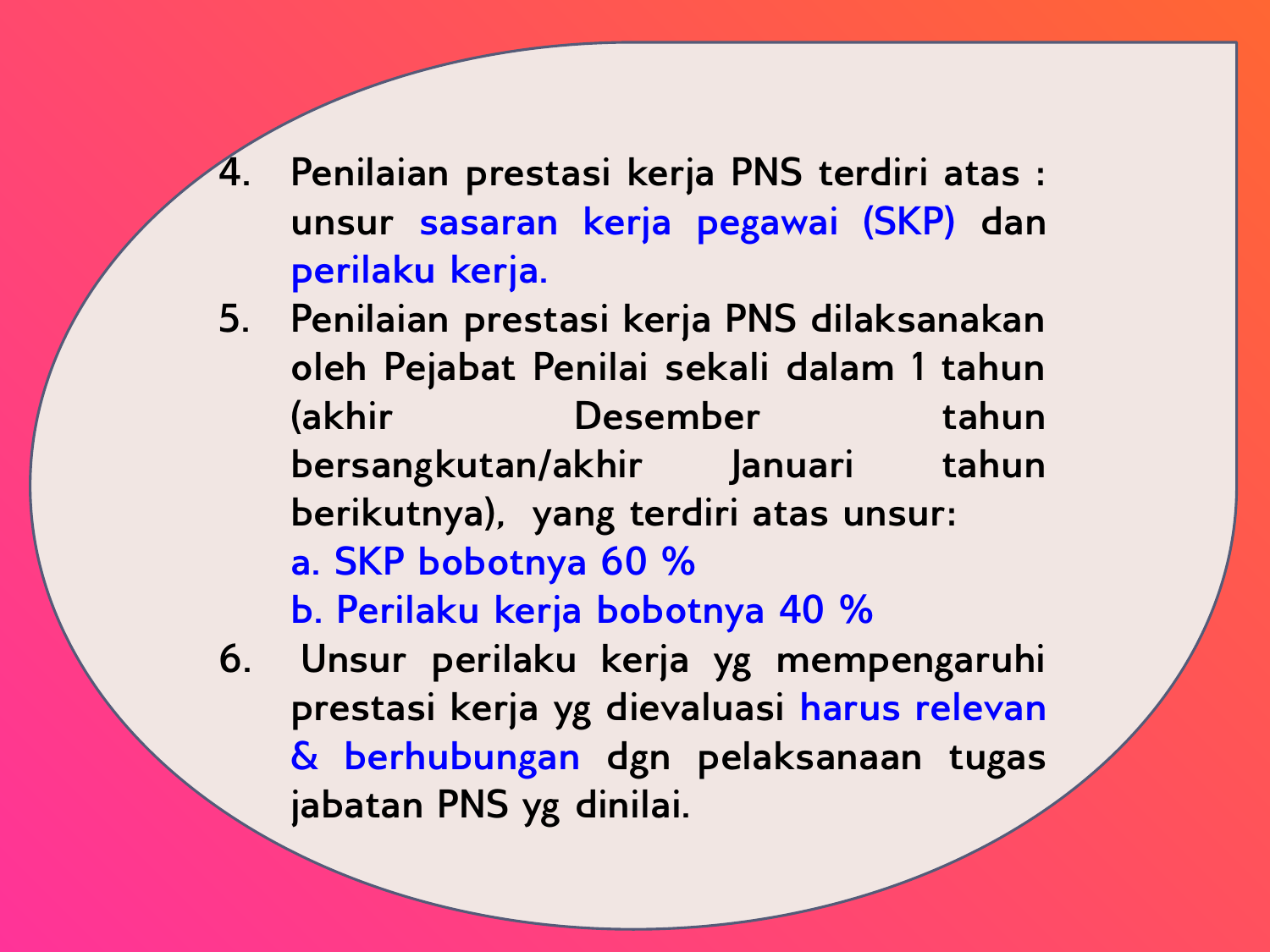

Penilaian prestasi kerja PNS terdiri atas : unsur sasaran kerja pegawai (SKP) dan perilaku kerja.
Penilaian prestasi kerja PNS dilaksanakan oleh Pejabat Penilai sekali dalam 1 tahun (akhir Desember tahun bersangkutan/akhir Januari tahun berikutnya),  yang terdiri atas unsur:
	a. SKP bobotnya 60 %
	b. Perilaku kerja bobotnya 40 %
6. 	Unsur perilaku kerja yg mempengaruhi prestasi kerja yg dievaluasi harus relevan & berhubungan dgn pelaksanaan tugas jabatan PNS yg dinilai.